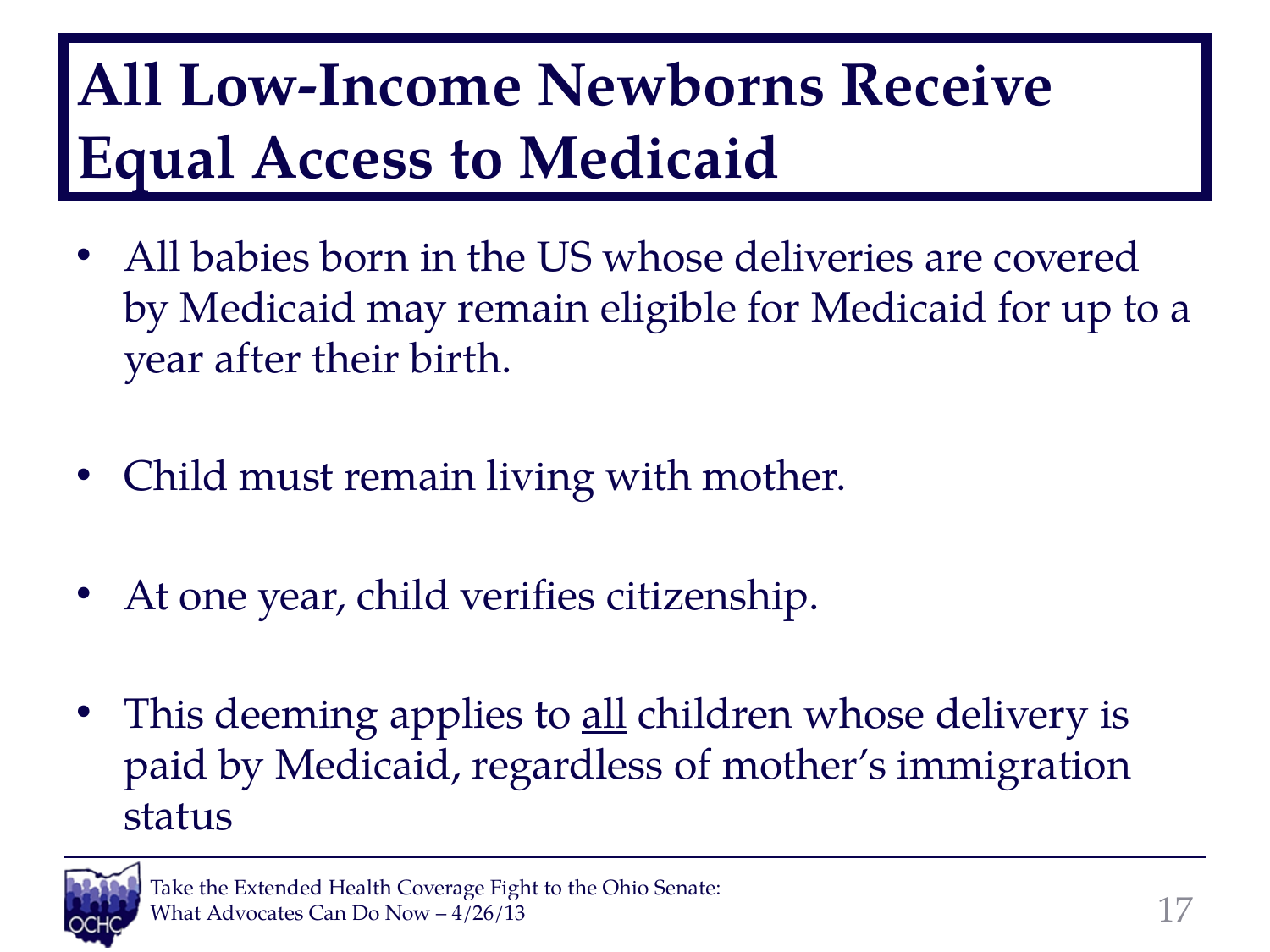

# All Low-Income Newborns Receive Equal Access to Medicaid
All babies born in the US whose deliveries are covered by Medicaid may remain eligible for Medicaid for up to a year after their birth.

Child must remain living with mother.

At one year, child verifies citizenship.

This deeming applies to all children whose delivery is paid by Medicaid, regardless of mother’s immigration status

17